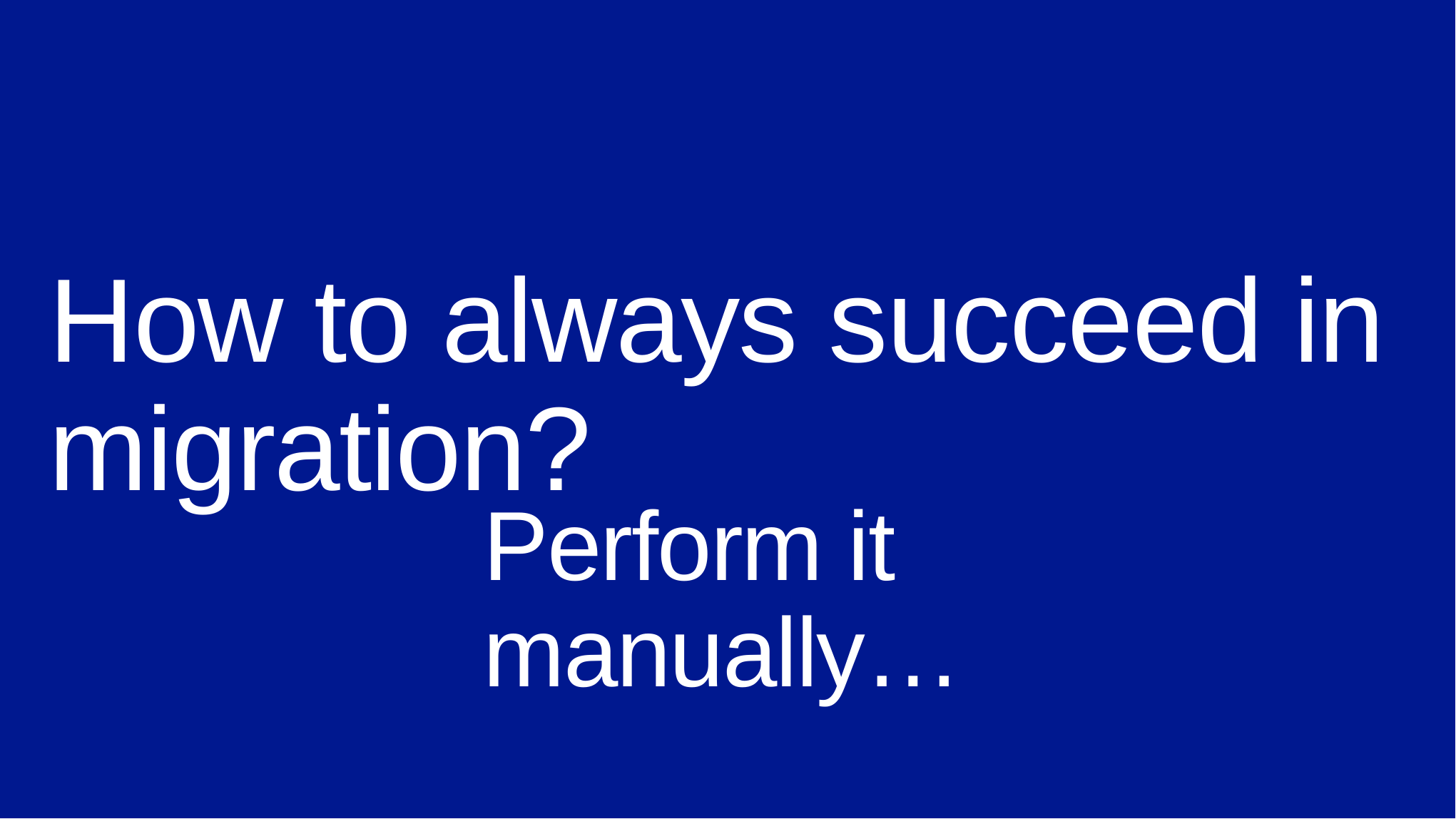

# How to always succeed in migration?
Perform it manually…